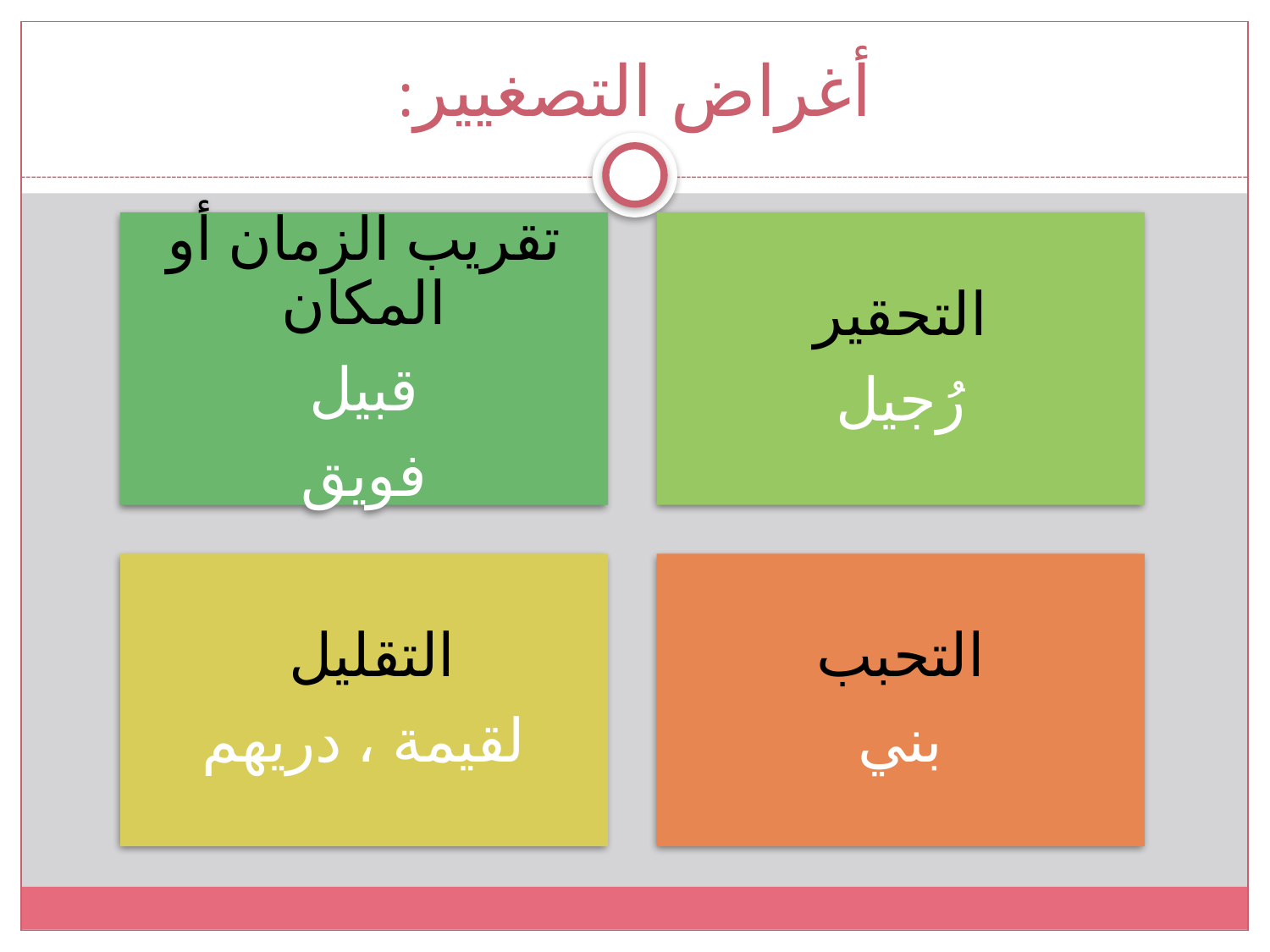

# أغراض التصغيير:
تقريب الزمان أو المكان
قبيل
فويق
التحقير
رُجيل
التقليل
لقيمة ، دريهم
التحبب
بني